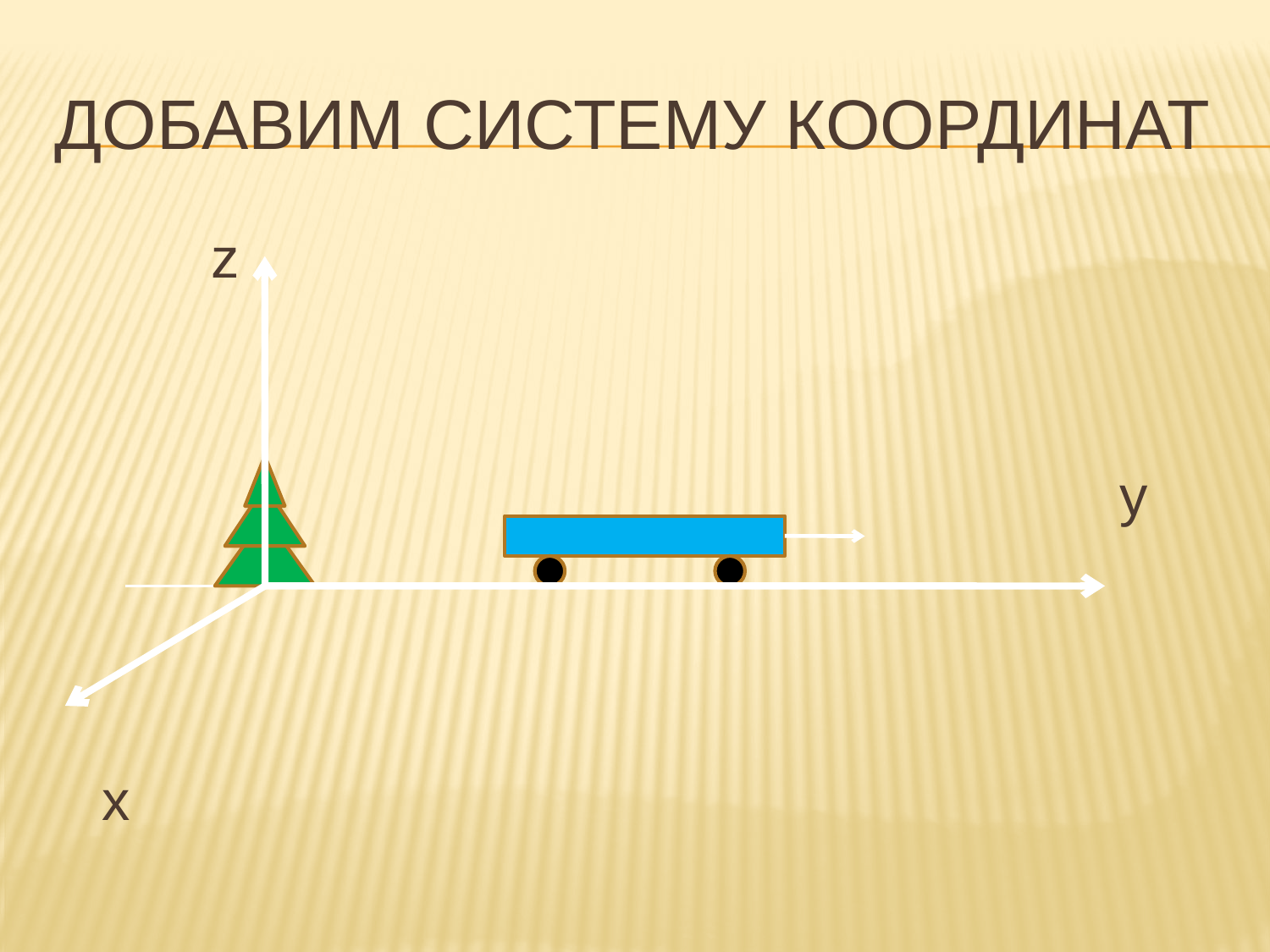

# Добавим систему координат
          z

                                                                    y

   x